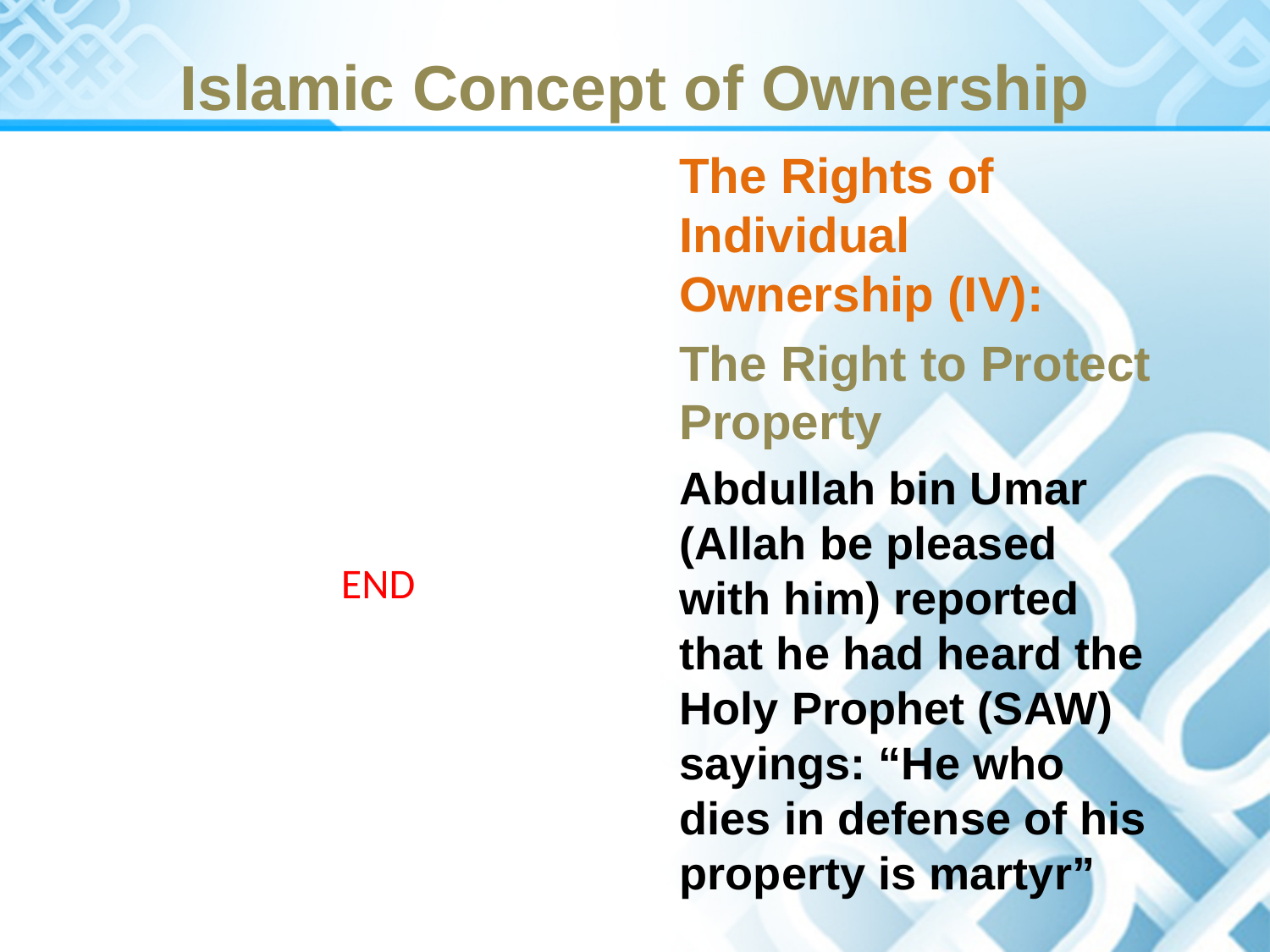

Islamic Concept of Ownership
The Rights of Individual Ownership (IV):
The Right to Protect Property
Abdullah bin Umar (Allah be pleased with him) reported that he had heard the Holy Prophet (SAW) sayings: “He who dies in defense of his property is martyr”
END